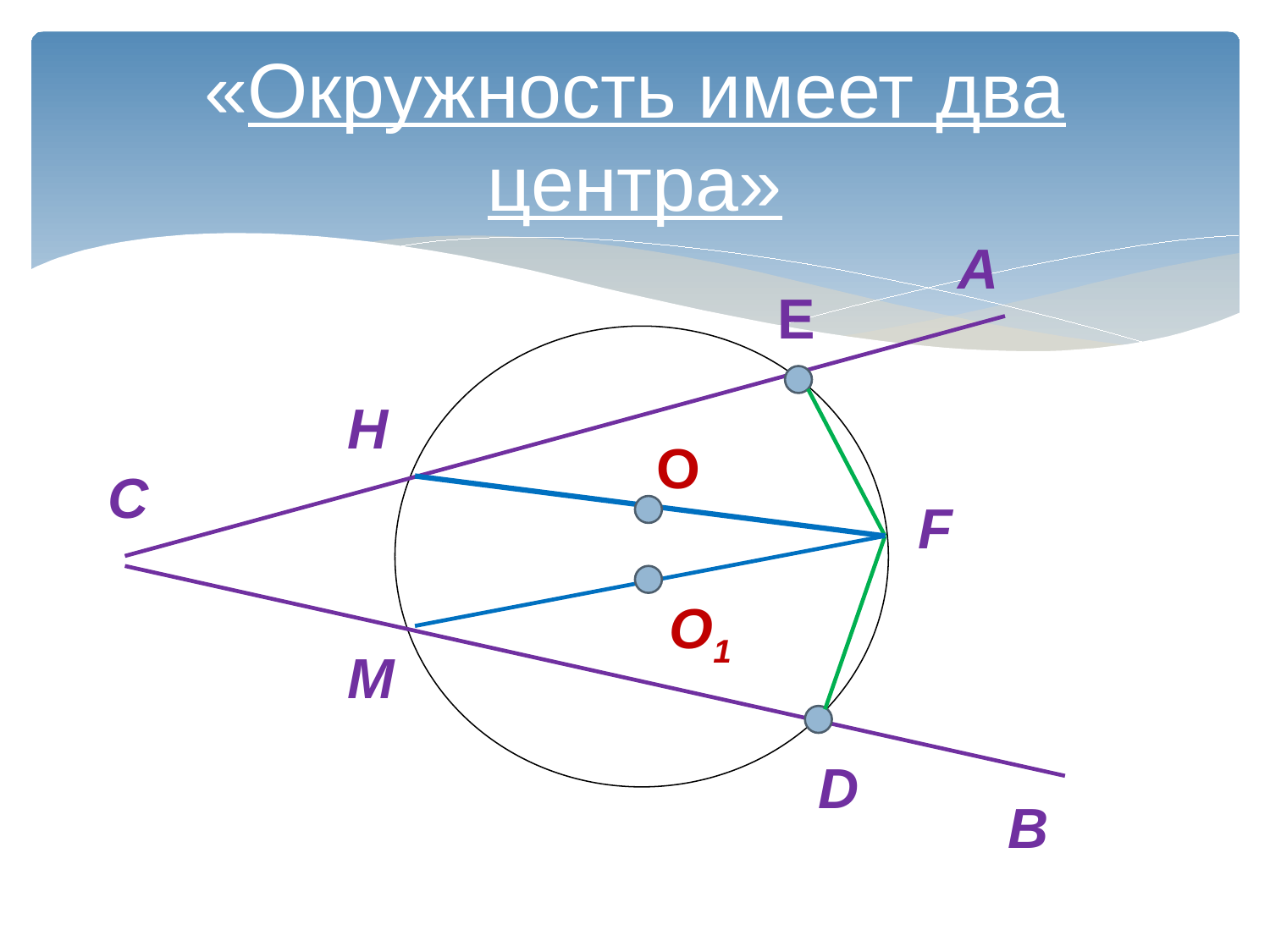

# «Окружность имеет два центра»
A
Е

H
 О
C
F

О1
М

D
B